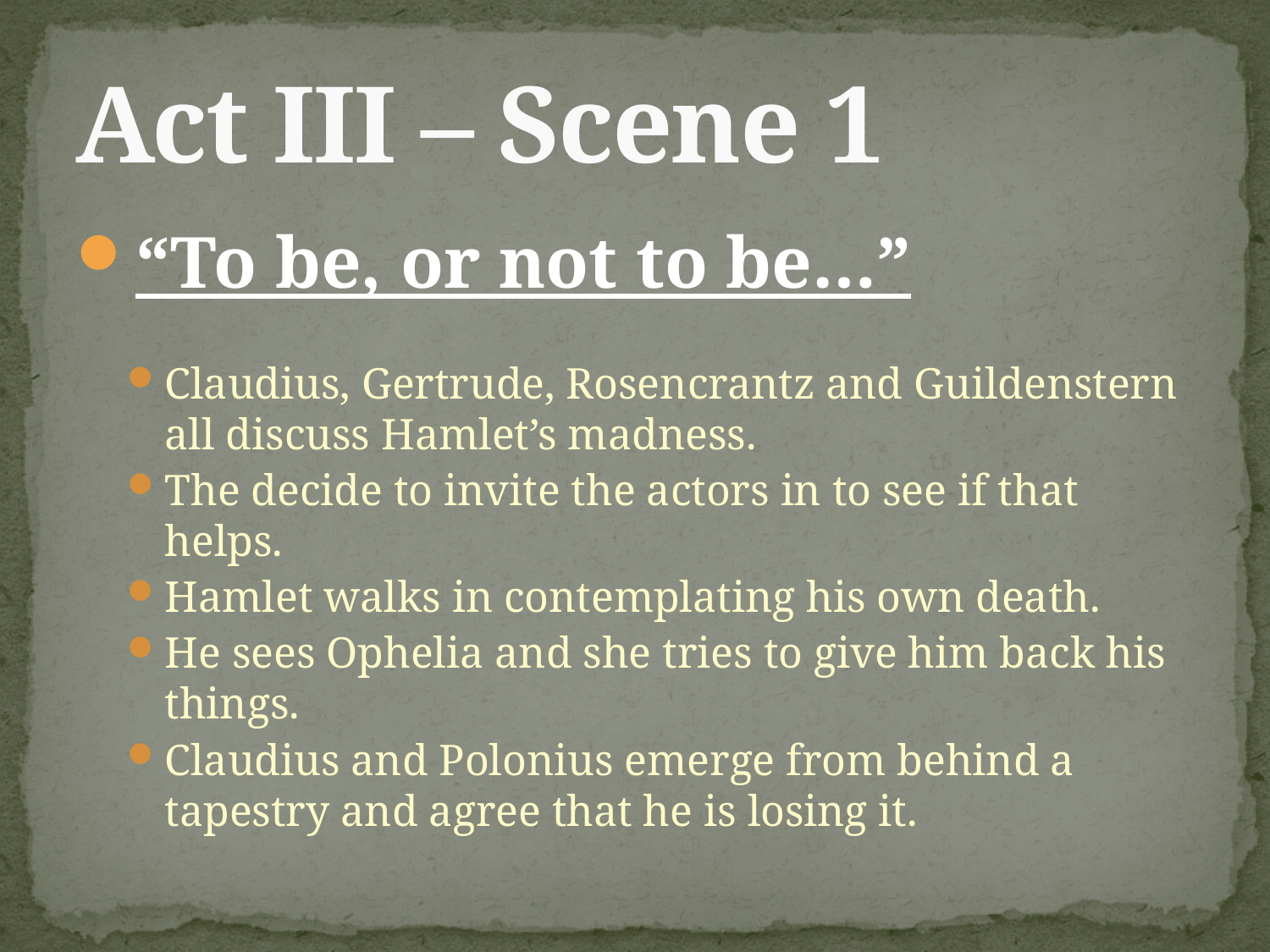

# Act III – Scene 1
“To be, or not to be…”

Claudius, Gertrude, Rosencrantz and Guildenstern all discuss Hamlet’s madness.
The decide to invite the actors in to see if that helps.
Hamlet walks in contemplating his own death.
He sees Ophelia and she tries to give him back his things.
Claudius and Polonius emerge from behind a tapestry and agree that he is losing it.